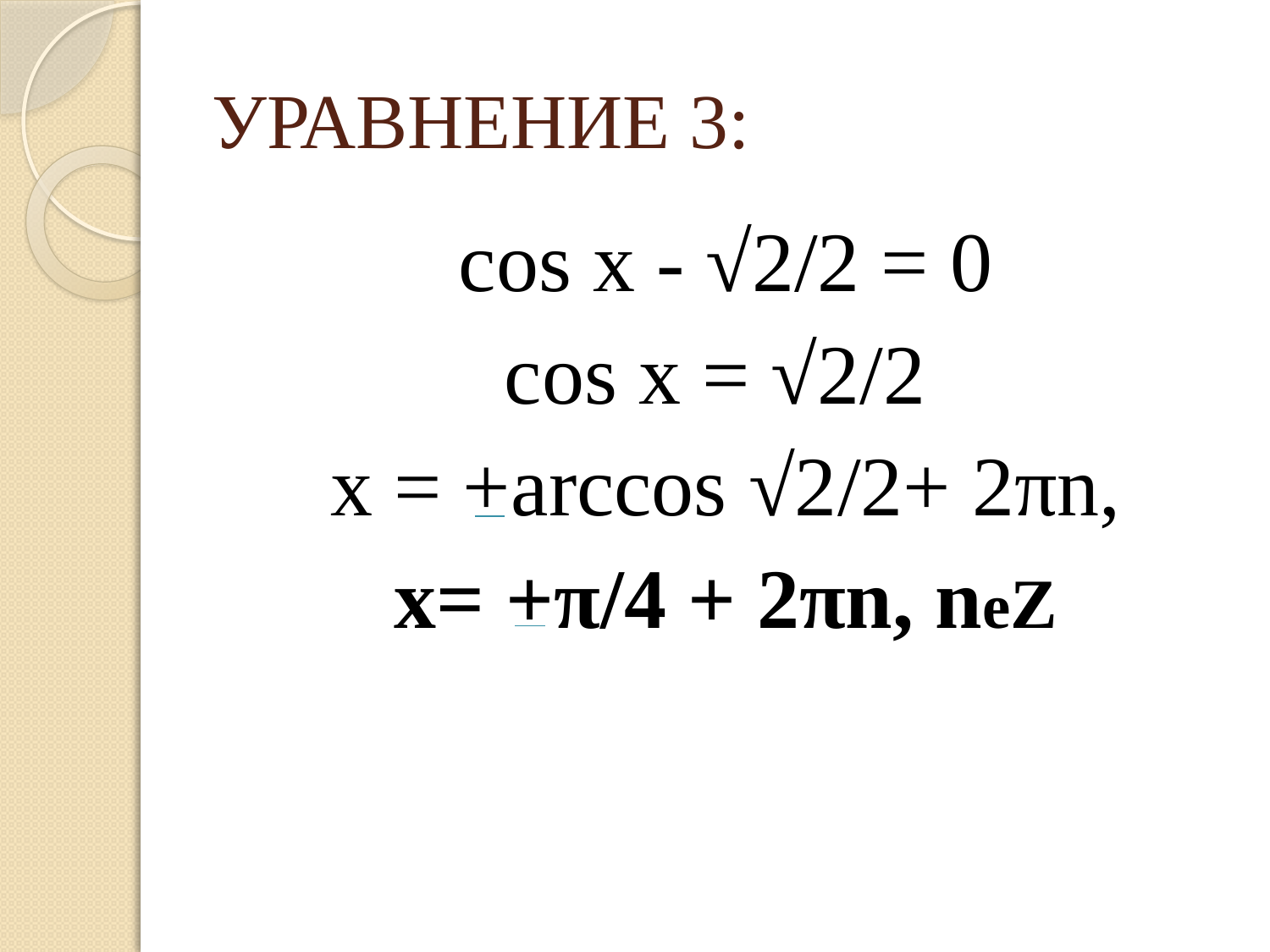

# УРАВНЕНИЕ 3:
сos x - √2/2 = 0
сos x = √2/2
 x = +arccos √2/2+ 2πn,
х= +π/4 + 2πn, nеZ